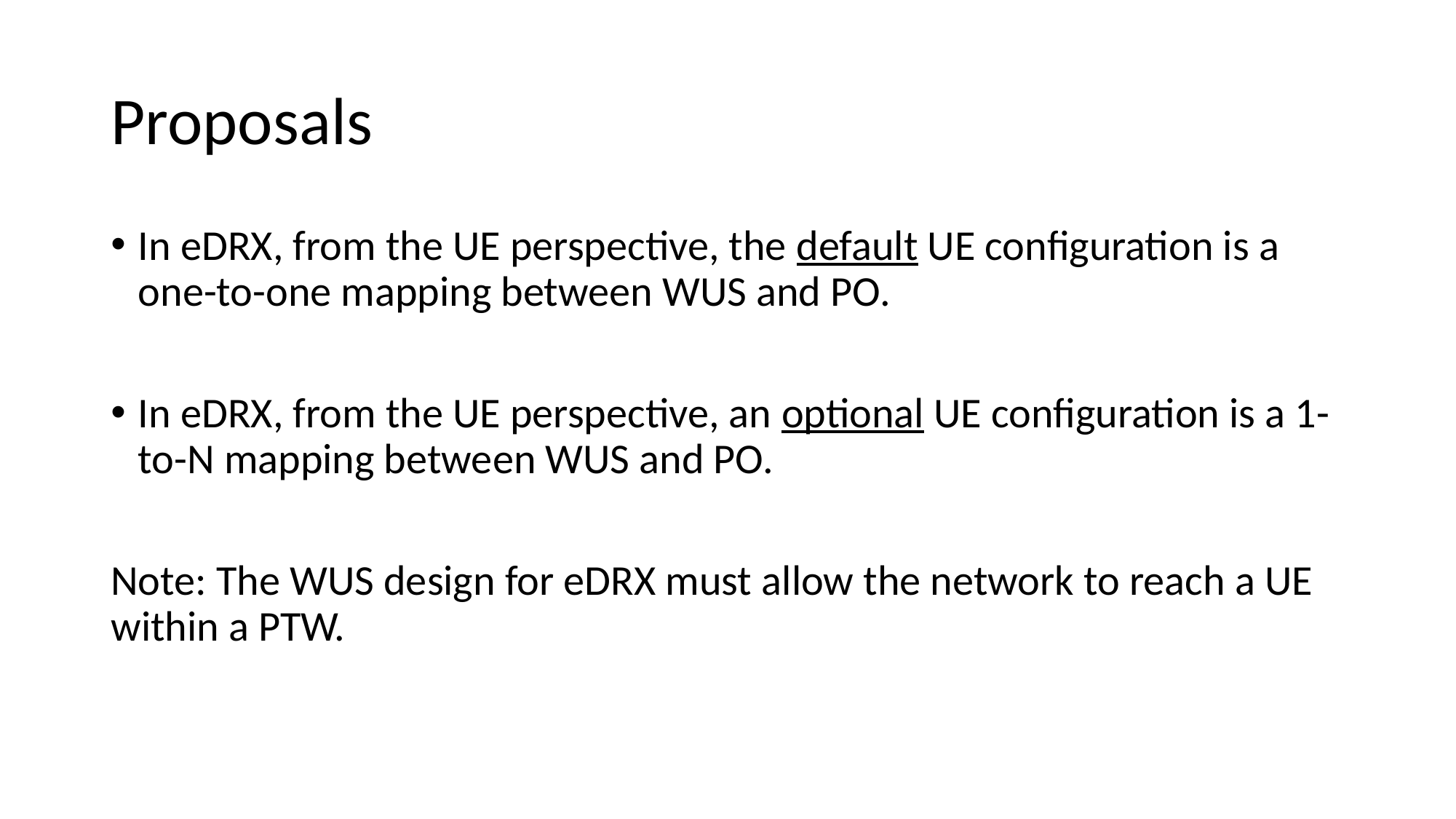

# Proposals
In eDRX, from the UE perspective, the default UE configuration is a one-to-one mapping between WUS and PO.

In eDRX, from the UE perspective, an optional UE configuration is a 1-to-N mapping between WUS and PO.

Note: The WUS design for eDRX must allow the network to reach a UE within a PTW.